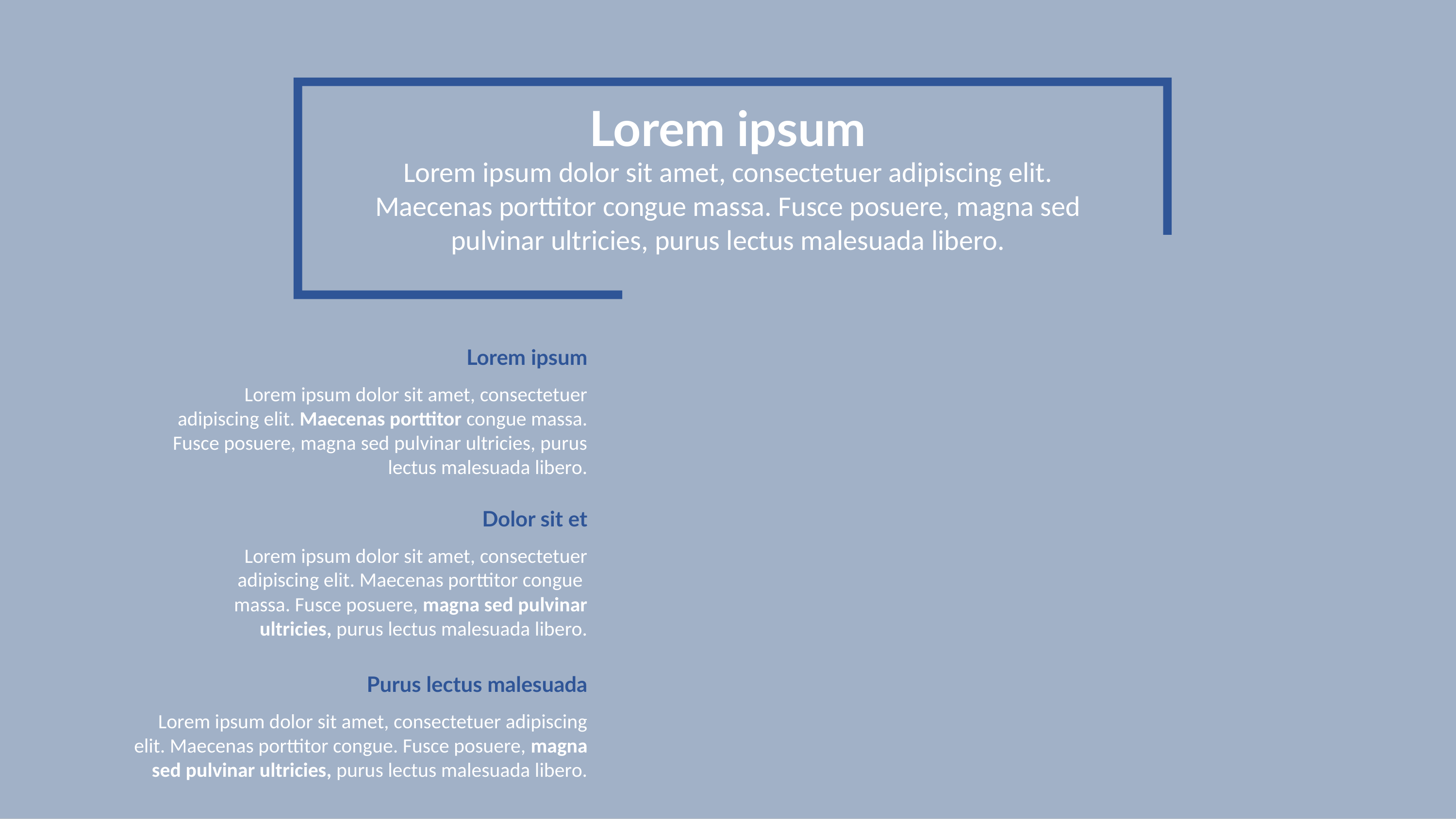

Lorem ipsum
Lorem ipsum dolor sit amet, consectetuer adipiscing elit. Maecenas porttitor congue massa. Fusce posuere, magna sed pulvinar ultricies, purus lectus malesuada libero.

Lorem ipsum
Lorem ipsum dolor sit amet, consectetuer adipiscing elit. Maecenas porttitor congue massa. Fusce posuere, magna sed pulvinar ultricies, purus lectus malesuada libero.
Dolor sit et
Lorem ipsum dolor sit amet, consectetuer adipiscing elit. Maecenas porttitor congue
massa. Fusce posuere, magna sed pulvinar ultricies, purus lectus malesuada libero.
Purus lectus malesuada
Lorem ipsum dolor sit amet, consectetuer adipiscing elit. Maecenas porttitor congue. Fusce posuere, magna sed pulvinar ultricies, purus lectus malesuada libero.